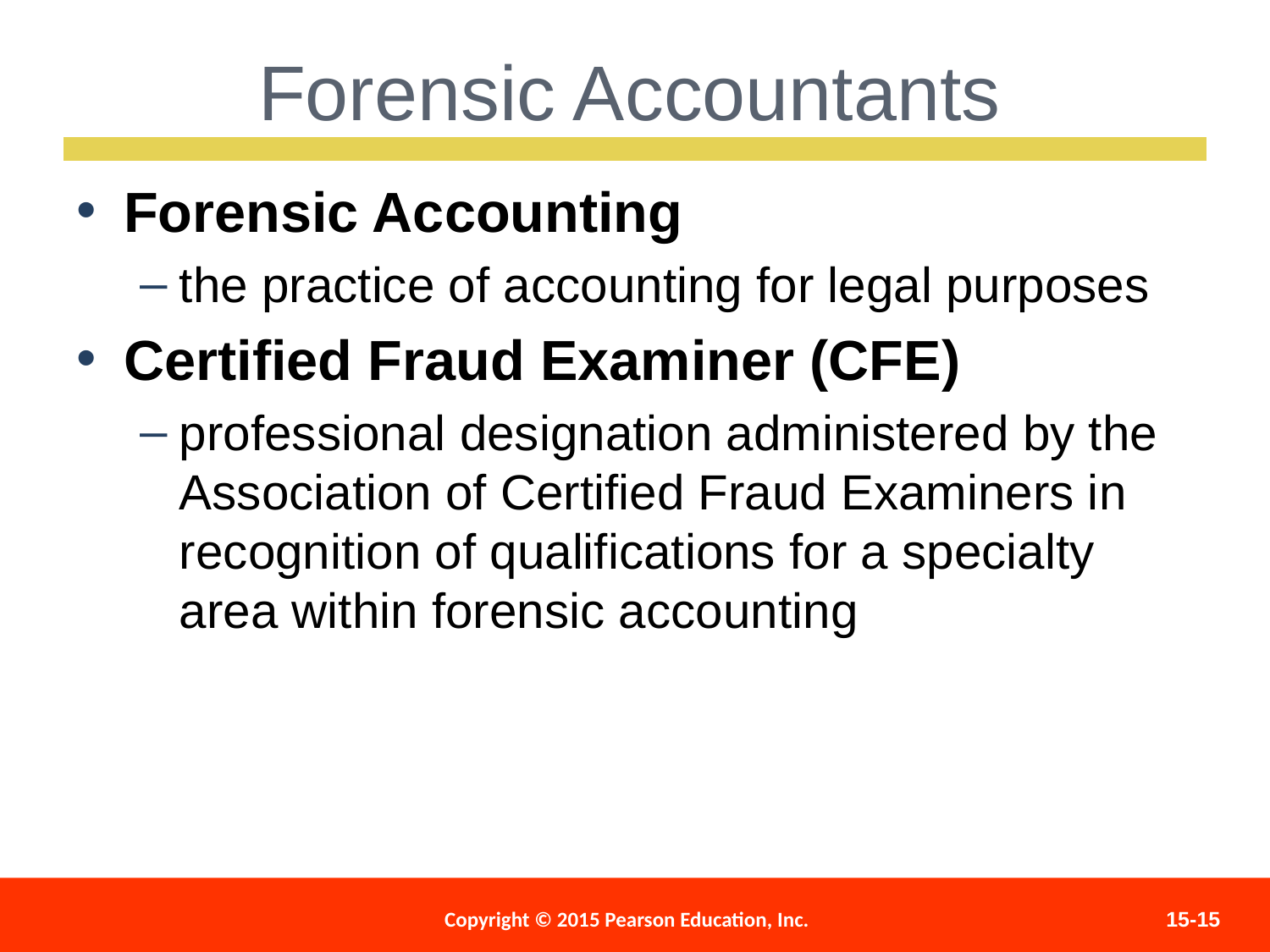

Forensic Accountants
Forensic Accounting
the practice of accounting for legal purposes
Certified Fraud Examiner (CFE)
professional designation administered by the Association of Certified Fraud Examiners in recognition of qualifications for a specialty area within forensic accounting